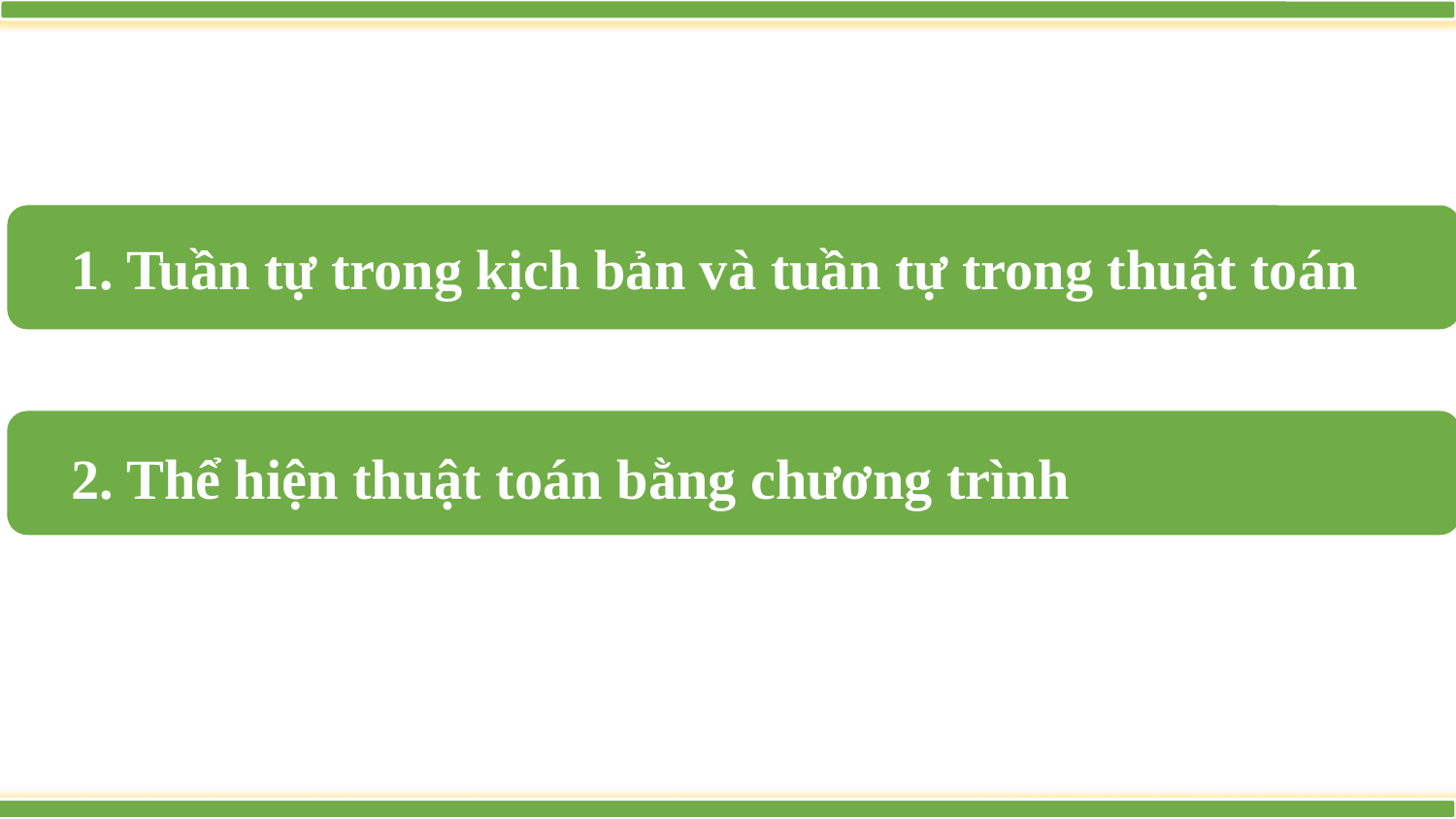

1. Tuần tự trong kịch bản và tuần tự trong thuật toán

2. Thể hiện thuật toán bằng chương trình